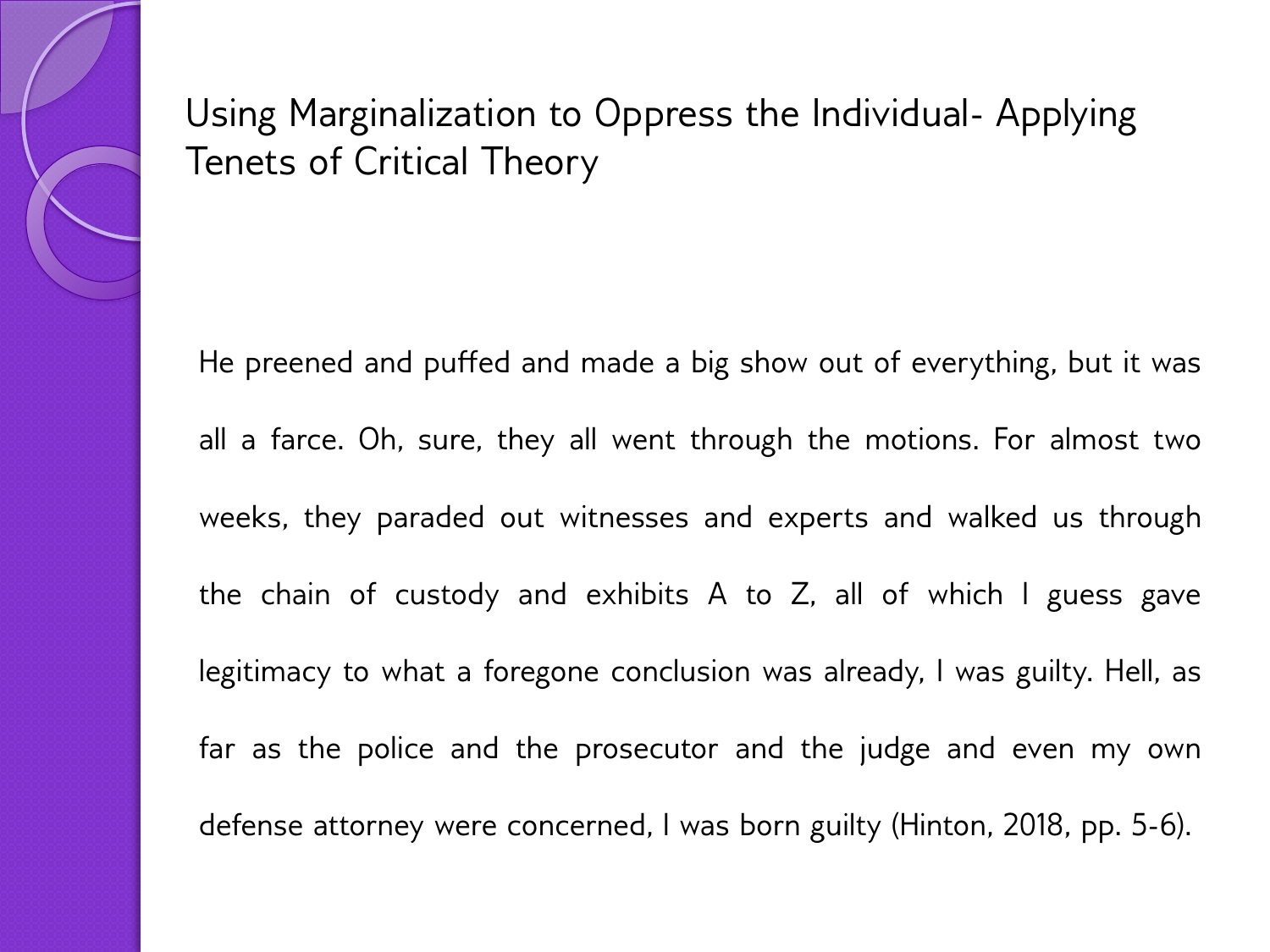

# Using Marginalization to Oppress the Individual- Applying Tenets of Critical Theory
He preened and puffed and made a big show out of everything, but it was all a farce. Oh, sure, they all went through the motions. For almost two weeks, they paraded out witnesses and experts and walked us through the chain of custody and exhibits A to Z, all of which I guess gave legitimacy to what a foregone conclusion was already, I was guilty. Hell, as far as the police and the prosecutor and the judge and even my own defense attorney were concerned, I was born guilty (Hinton, 2018, pp. 5-6).